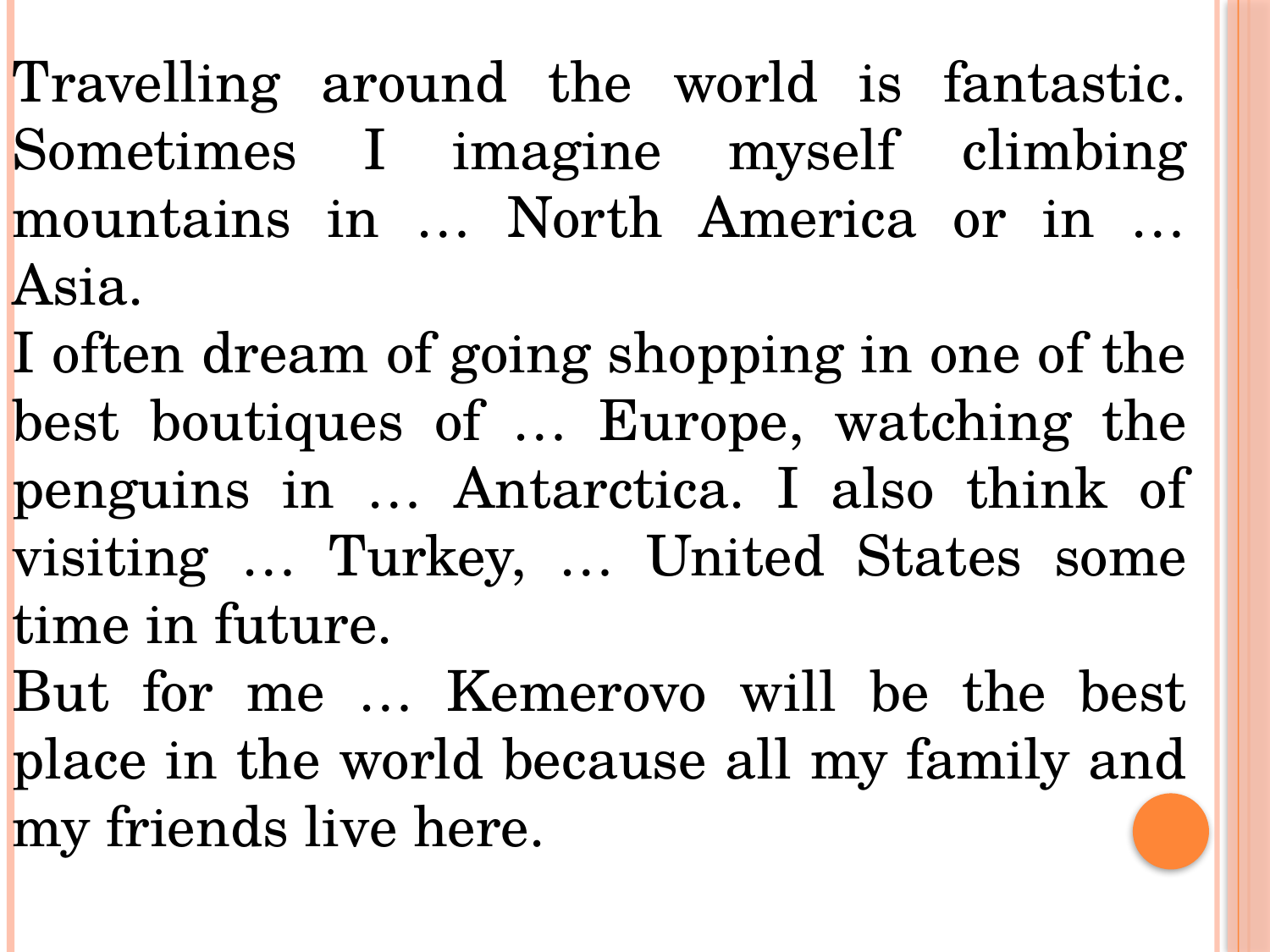

Travelling around the world is fantastic. Sometimes I imagine myself climbing mountains in … North America or in … Asia.
I often dream of going shopping in one of the best boutiques of … Europe, watching the penguins in … Antarctica. I also think of visiting … Turkey, … United States some time in future.
But for me … Kemerovo will be the best place in the world because all my family and my friends live here.